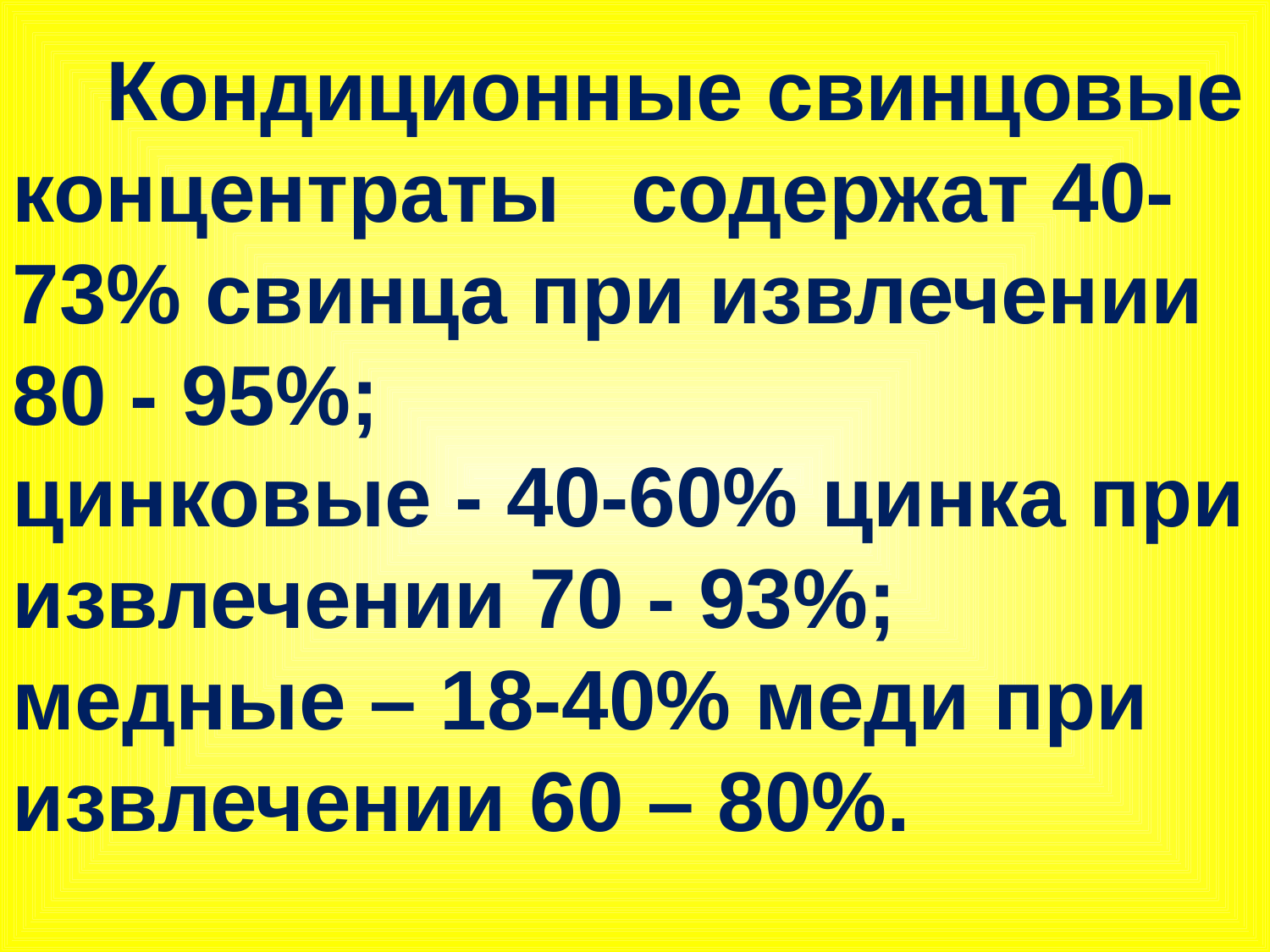

Кондиционные свинцовые концентраты   содержат 40-73% свинца при извлечении 80 - 95%;
цинковые - 40-60% цинка при извлечении 70 - 93%;
медные – 18-40% меди при извлечении 60 – 80%.